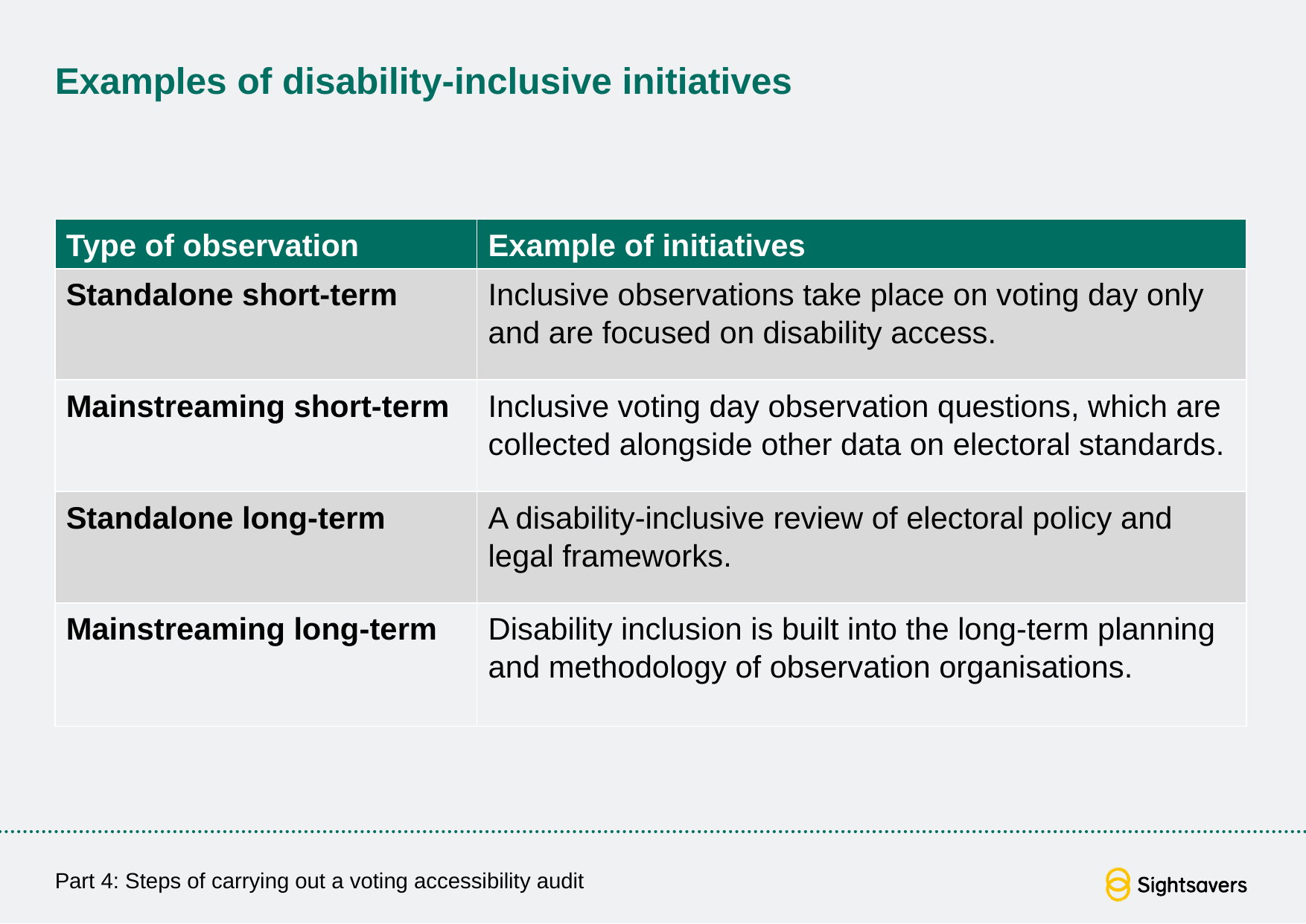

# Examples of disability-inclusive initiatives
| Type of observation | Example of initiatives |
| --- | --- |
| Standalone short-term | Inclusive observations take place on voting day only and are focused on disability access. |
| Mainstreaming short-term | Inclusive voting day observation questions, which are collected alongside other data on electoral standards. |
| Standalone long-term | A disability‑inclusive review of electoral policy and legal frameworks. |
| Mainstreaming long-term | Disability inclusion is built into the long‑term planning and methodology of observation organisations. |
Part 4: Steps of carrying out a voting accessibility audit